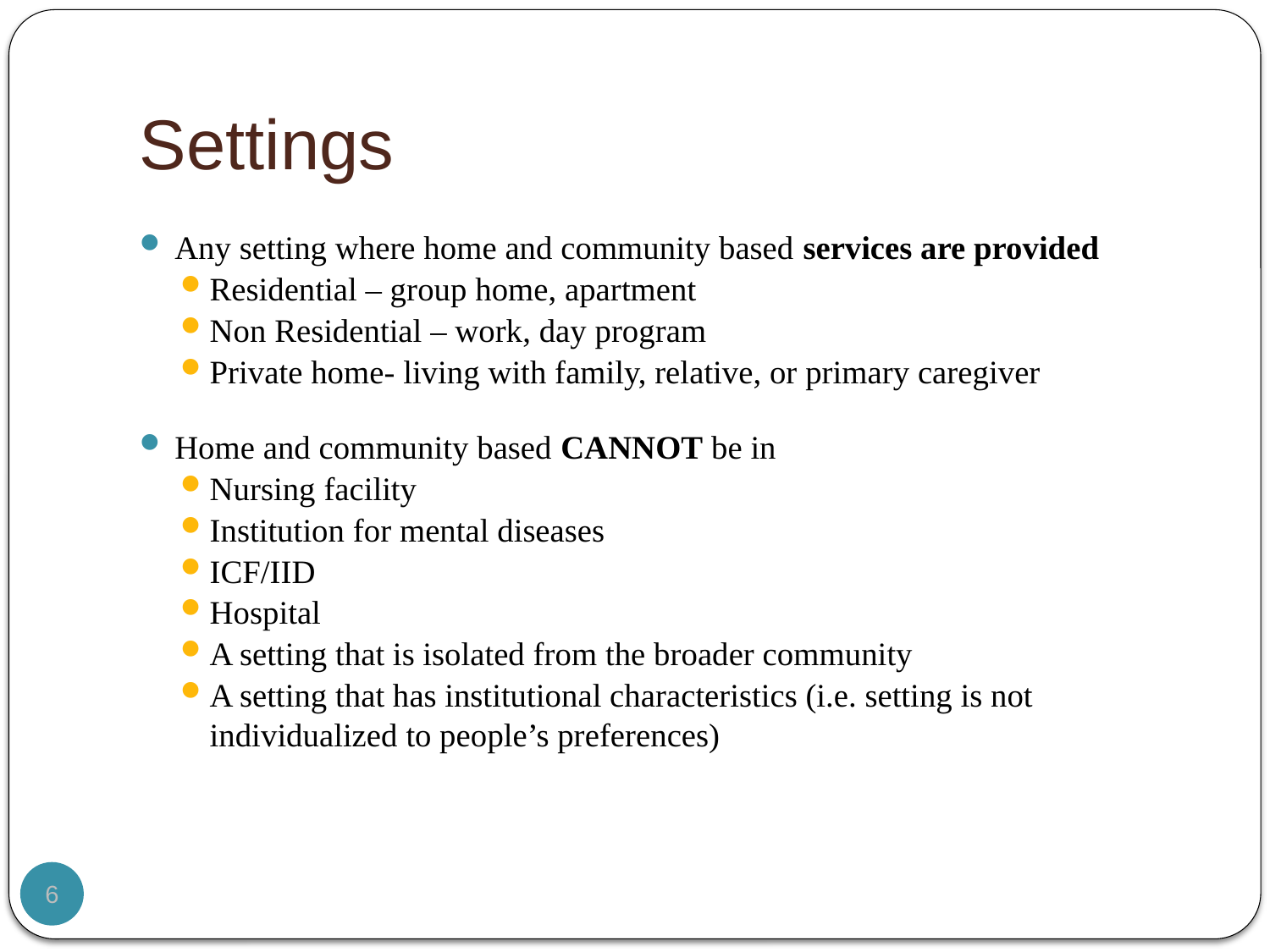

# Settings

Any setting where home and community based services are provided
Residential – group home, apartment
Non Residential – work, day program
Private home- living with family, relative, or primary caregiver

Home and community based CANNOT be in
Nursing facility
Institution for mental diseases
ICF/IID
Hospital
A setting that is isolated from the broader community
A setting that has institutional characteristics (i.e. setting is not individualized to people’s preferences)

6